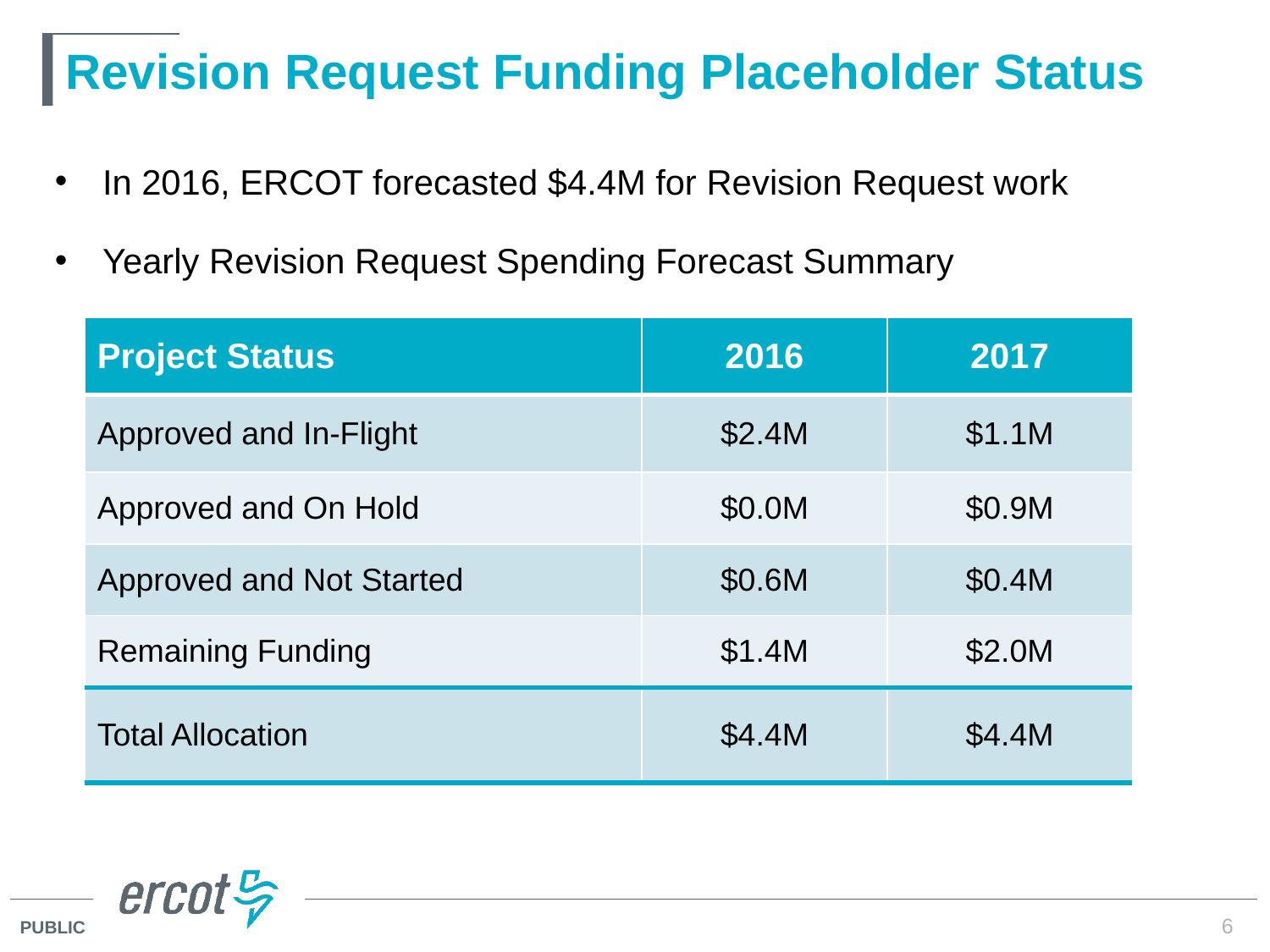

# Revision Request Funding Placeholder Status
In 2016, ERCOT forecasted $4.4M for Revision Request work

Yearly Revision Request Spending Forecast Summary
| Project Status | 2016 | 2017 |
| --- | --- | --- |
| Approved and In-Flight | $2.4M | $1.1M |
| Approved and On Hold | $0.0M | $0.9M |
| Approved and Not Started | $0.6M | $0.4M |
| Remaining Funding | $1.4M | $2.0M |
| Total Allocation | $4.4M | $4.4M |
6